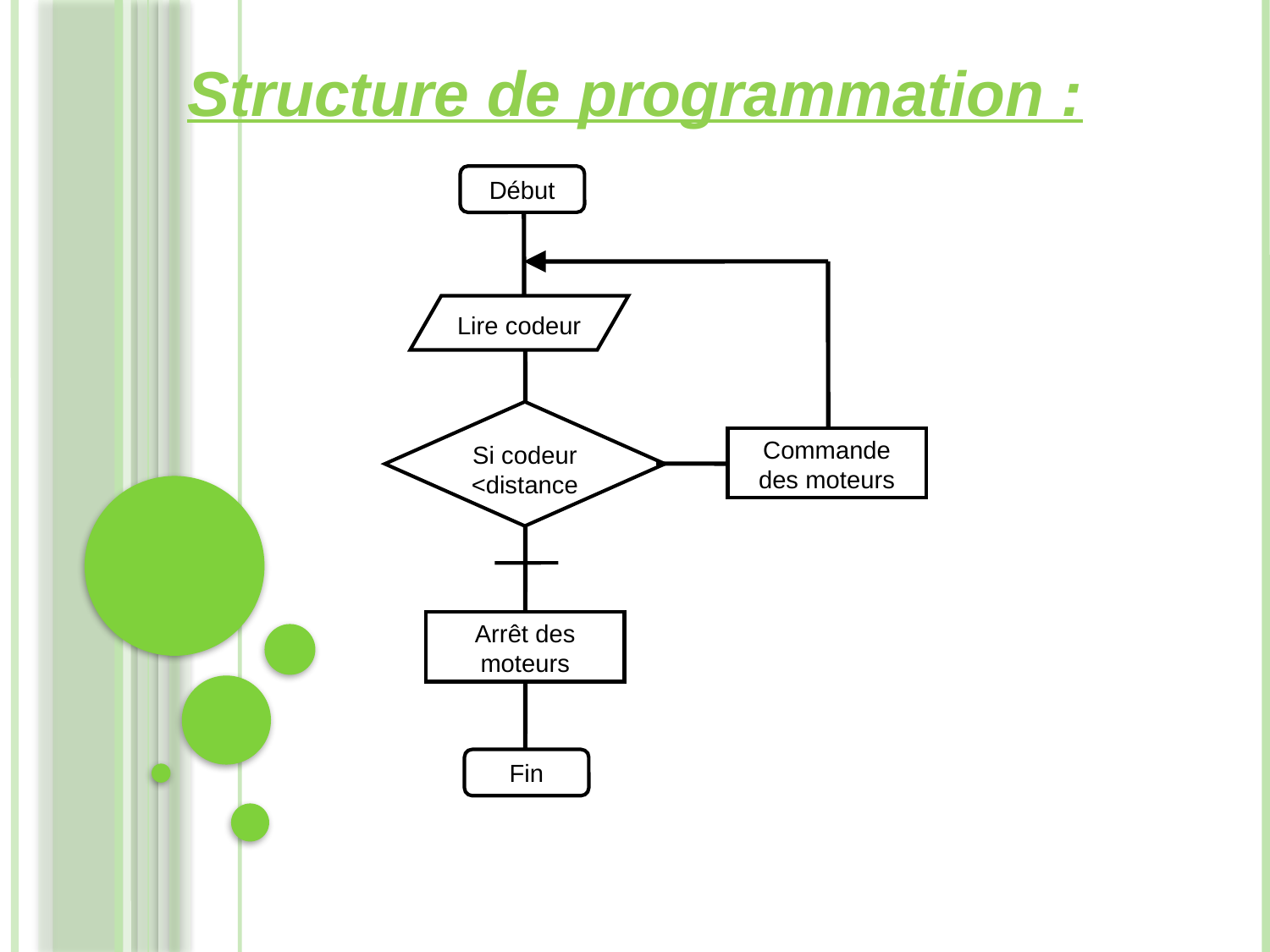

Structure de programmation :
Début
Lire codeur
Si codeur <distance
Commande des moteurs
Arrêt des moteurs
Fin